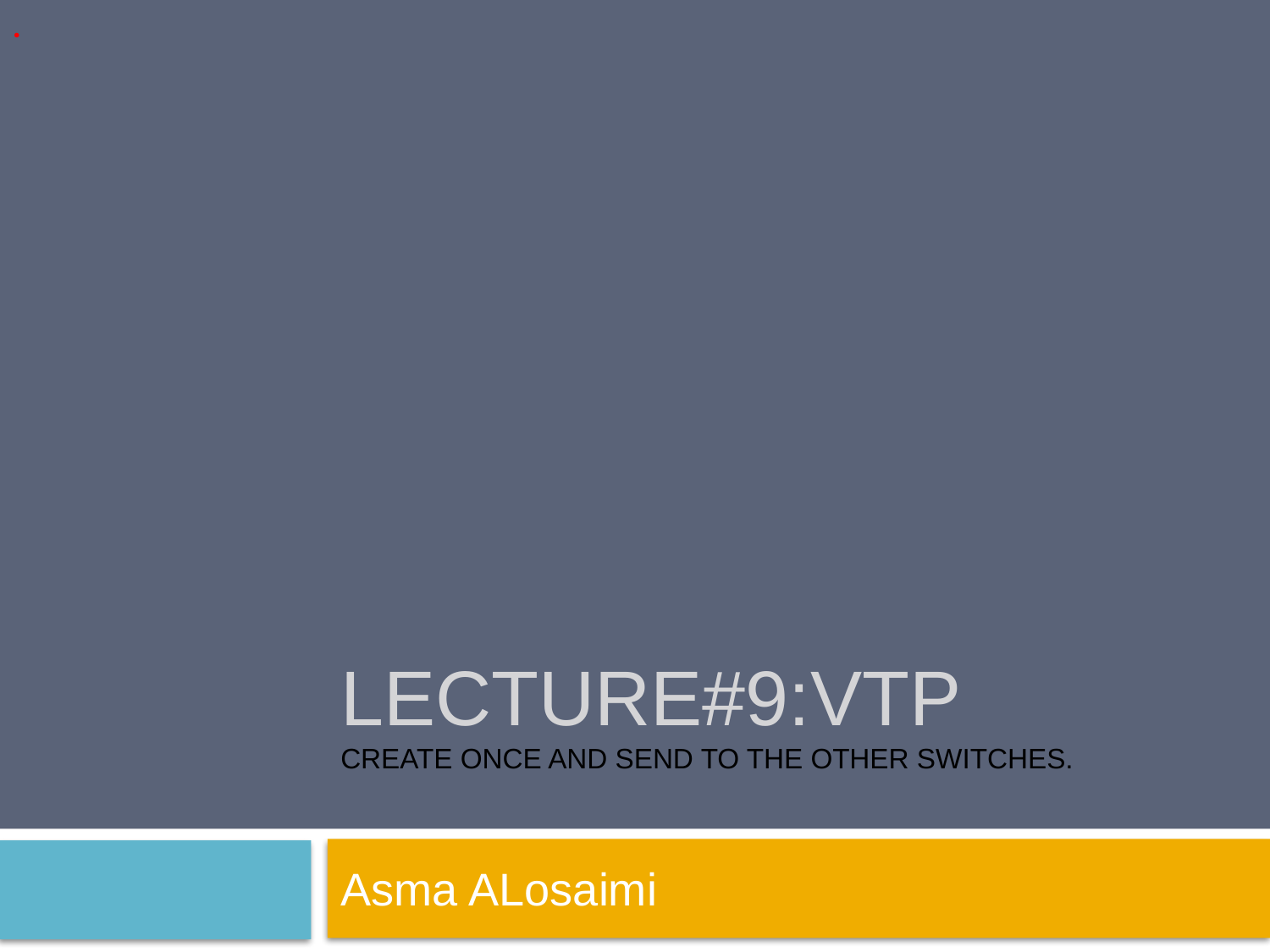

.
# Lecture#9:VTP Create once and send to the other switches.
Asma ALosaimi